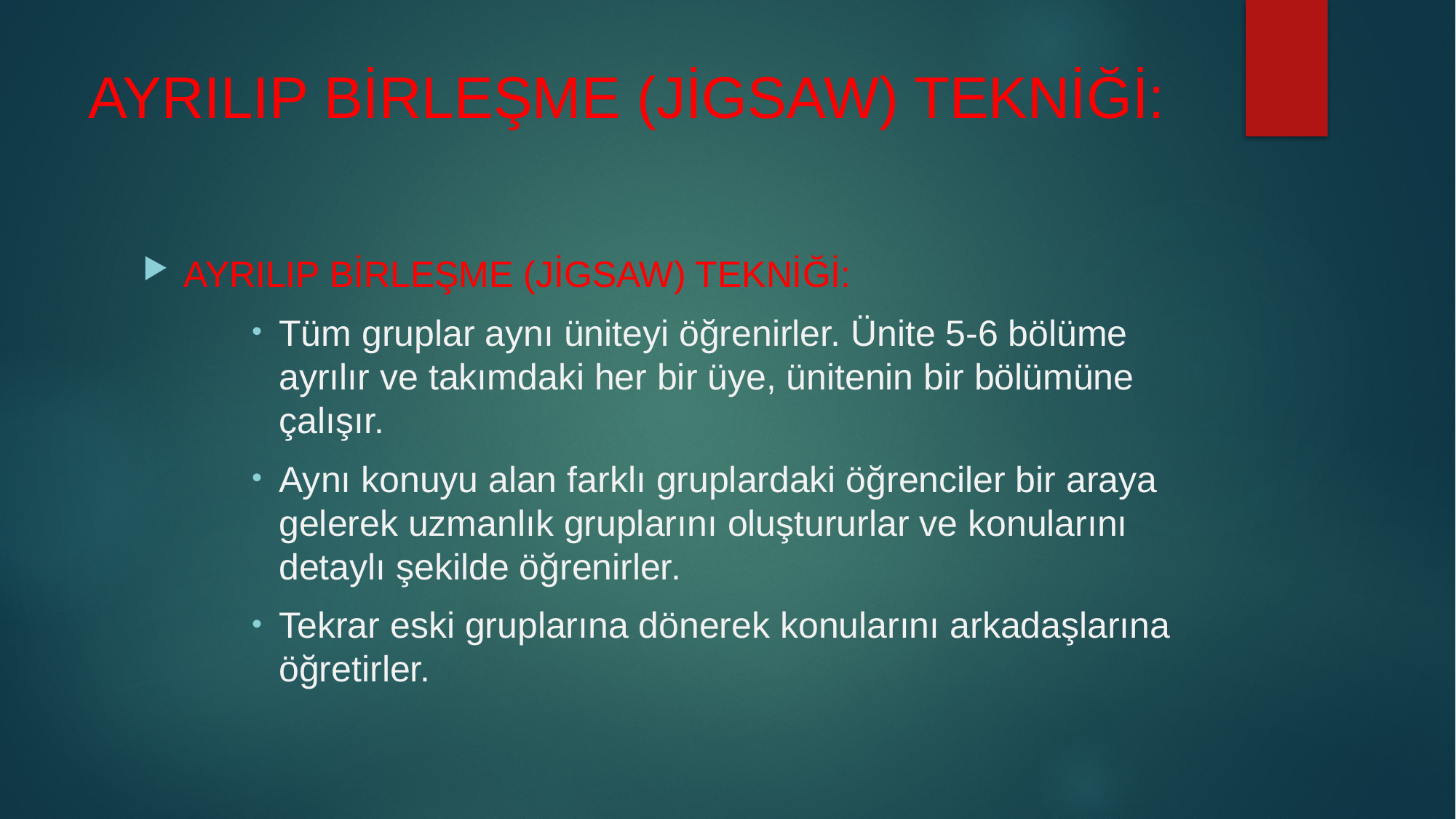

# AYRILIP BİRLEŞME (JİGSAW) TEKNİĞİ:
AYRILIP BİRLEŞME (JİGSAW) TEKNİĞİ:
Tüm gruplar aynı üniteyi öğrenirler. Ünite 5-6 bölüme ayrılır ve takımdaki her bir üye, ünitenin bir bölümüne çalışır.
Aynı konuyu alan farklı gruplardaki öğrenciler bir araya gelerek uzmanlık gruplarını oluştururlar ve konularını detaylı şekilde öğrenirler.
Tekrar eski gruplarına dönerek konularını arkadaşlarına öğretirler.